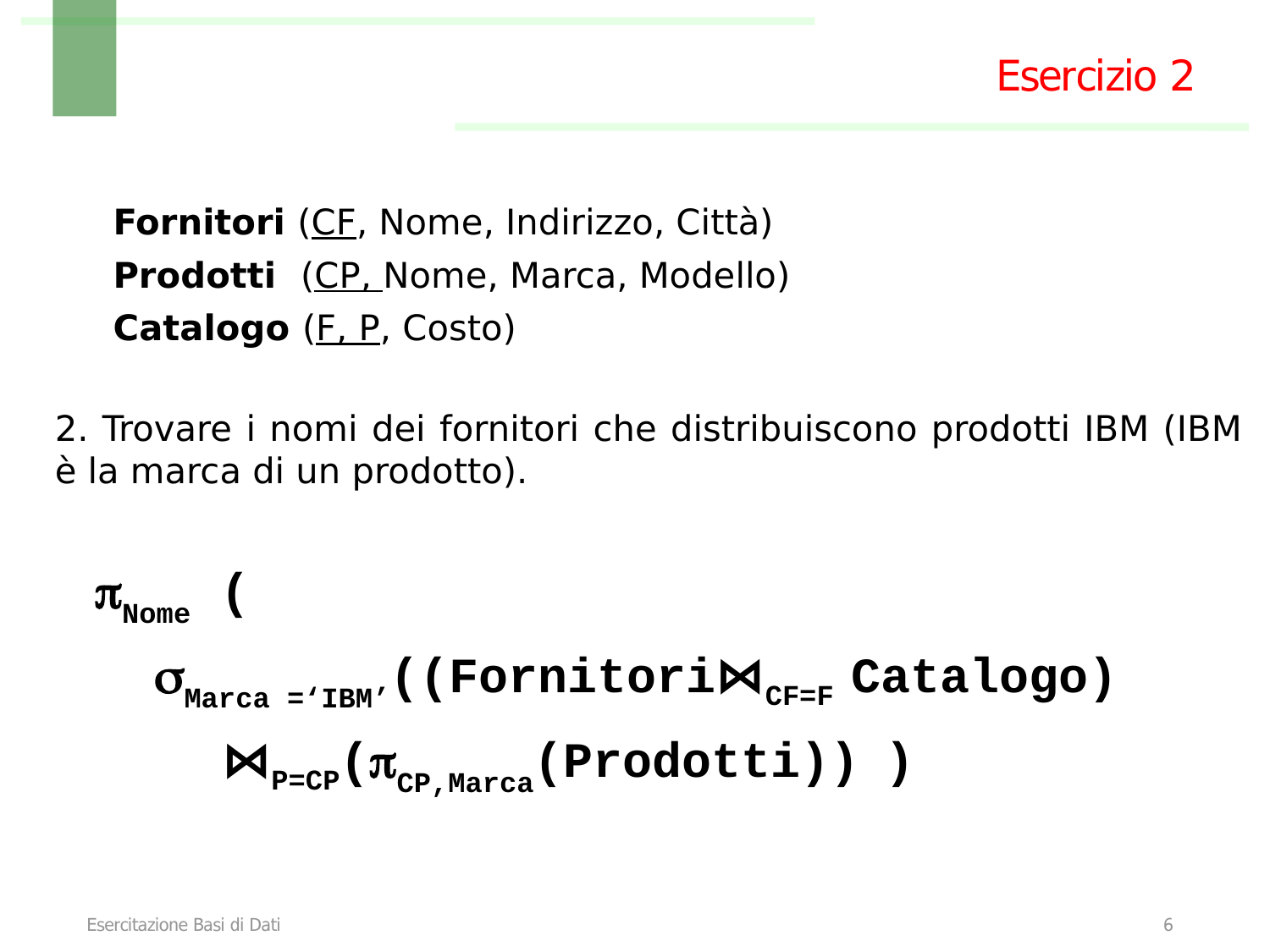

Esercizio 2
	Fornitori (CF, Nome, Indirizzo, Città)
	Prodotti  (CP, Nome, Marca, Modello)
	Catalogo (F, P, Costo)

2. Trovare i nomi dei fornitori che distribuiscono prodotti IBM (IBM è la marca di un prodotto).

	πNome (
	  σMarca =‘IBM’((Fornitori⋈CF=F Catalogo)
		⋈P=CP(πCP,Marca(Prodotti)) )